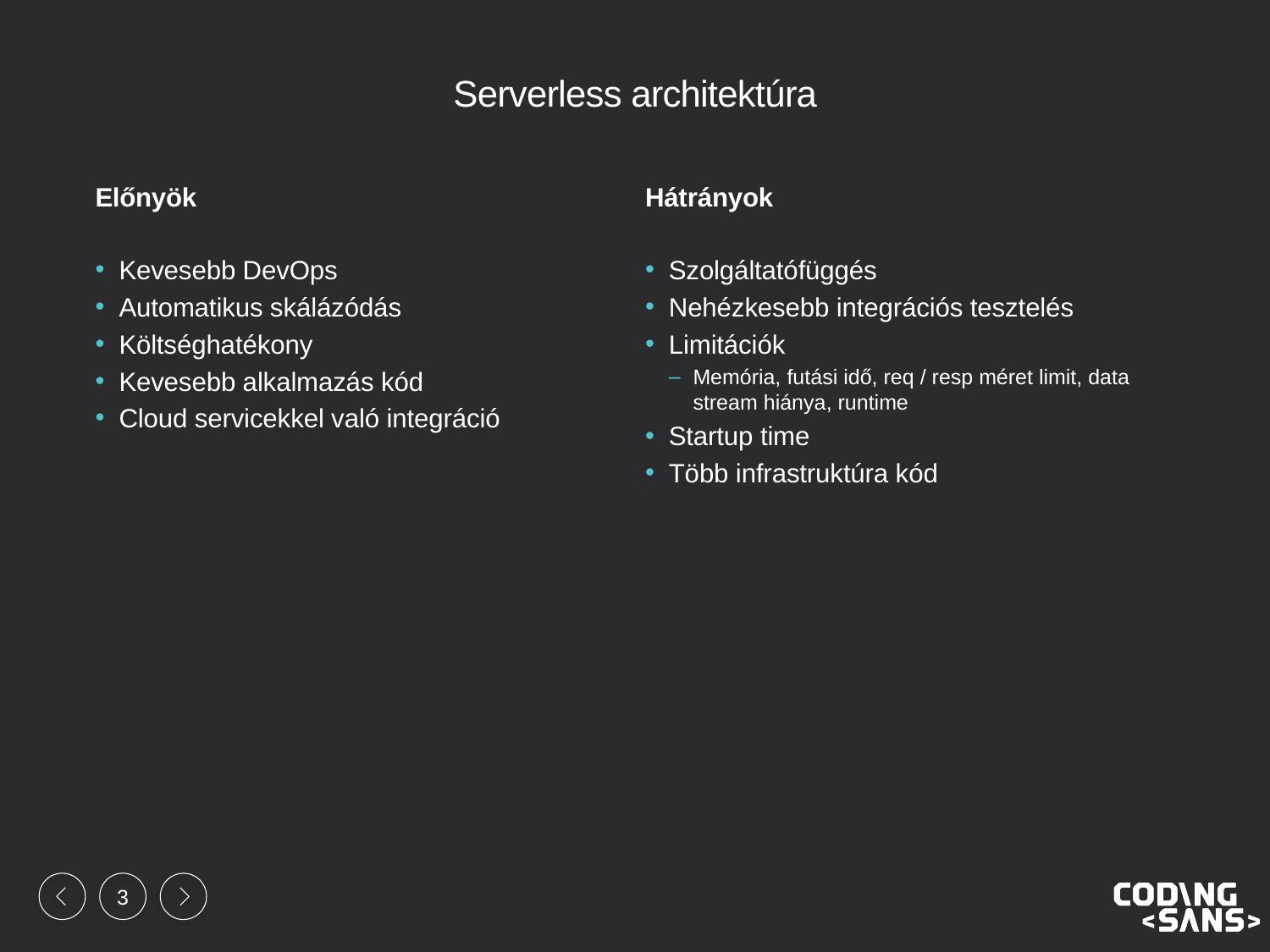

# Serverless architektúra
Előnyök
Hátrányok

Kevesebb DevOps
Automatikus skálázódás
Költséghatékony
Kevesebb alkalmazás kód
Cloud servicekkel való integráció

Szolgáltatófüggés
Nehézkesebb integrációs tesztelés
Limitációk
Memória, futási idő, req / resp méret limit, data stream hiánya, runtime
Startup time
Több infrastruktúra kód